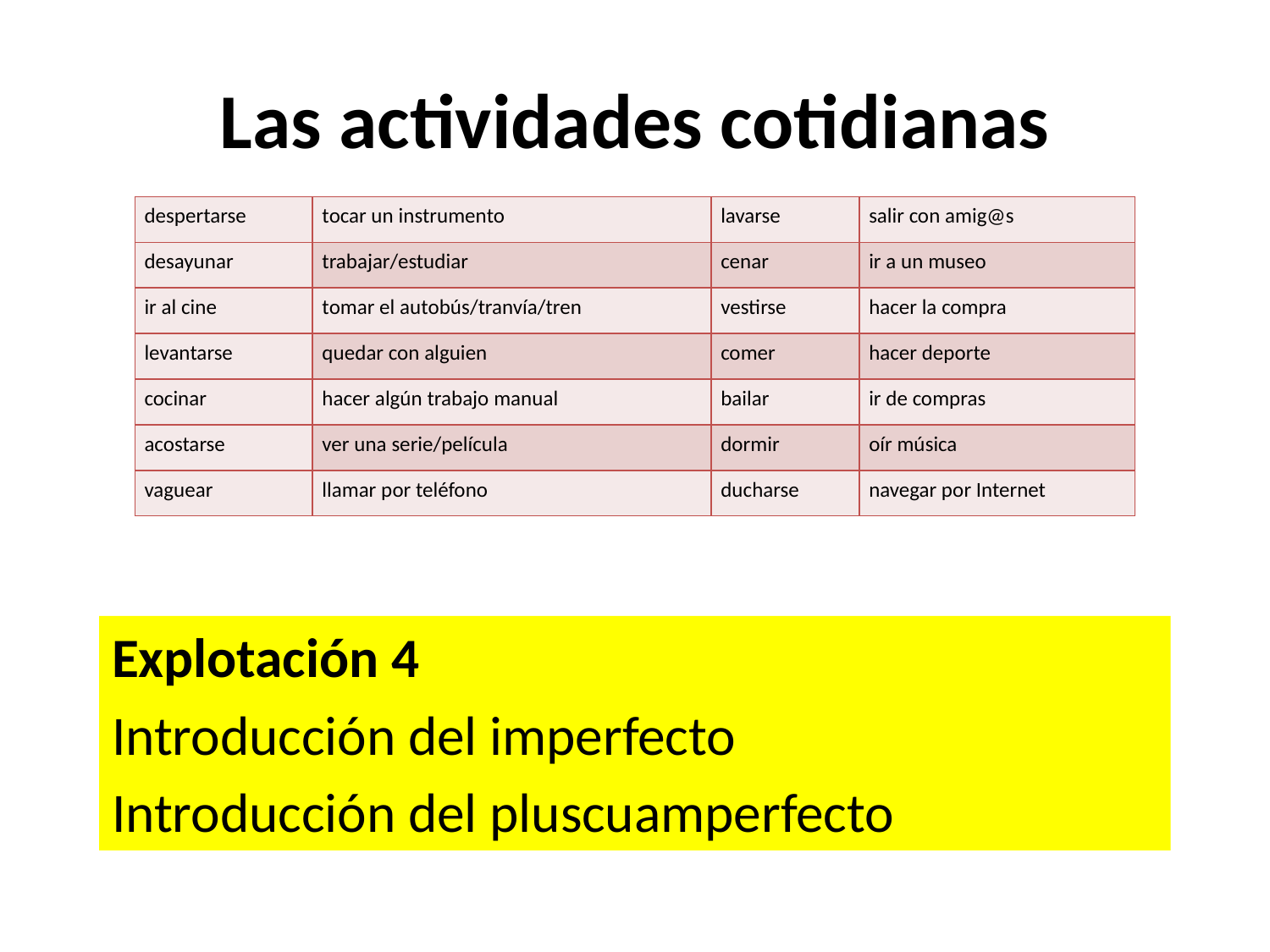

# Las actividades cotidianas
| despertarse | tocar un instrumento | lavarse | salir con amig@s |
| --- | --- | --- | --- |
| desayunar | trabajar/estudiar | cenar | ir a un museo |
| ir al cine | tomar el autobús/tranvía/tren | vestirse | hacer la compra |
| levantarse | quedar con alguien | comer | hacer deporte |
| cocinar | hacer algún trabajo manual | bailar | ir de compras |
| acostarse | ver una serie/película | dormir | oír música |
| vaguear | llamar por teléfono | ducharse | navegar por Internet |
Explotación 4
Introducción del imperfecto
Introducción del pluscuamperfecto